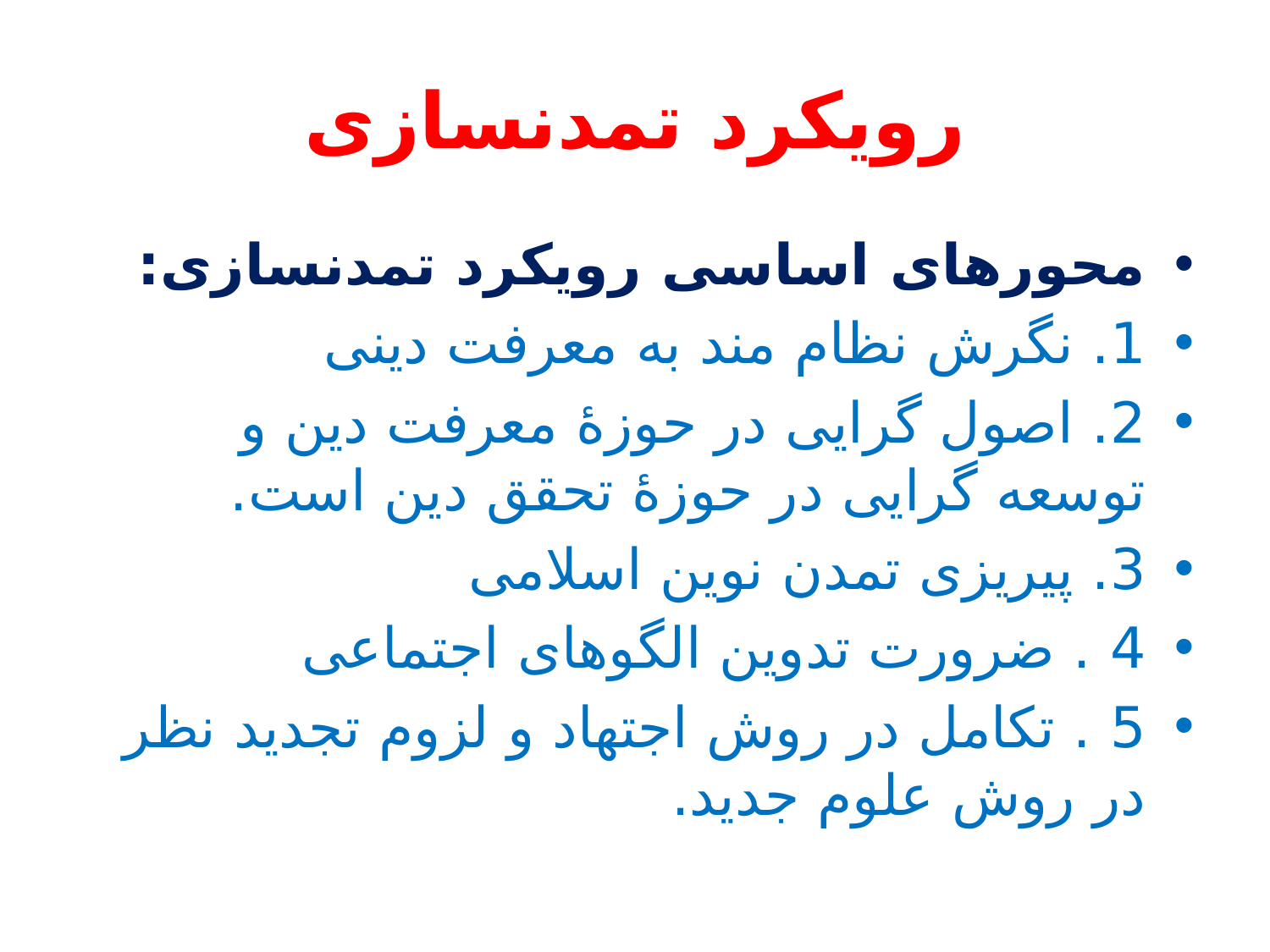

# رویکرد تمدن‏سازی
محورهای اساسی رویکرد تمدن‏سازی:
1. نگرش نظام مند به معرفت دینی
2. اصول گرایی در حوزۀ معرفت دین و توسعه گرایی در حوزۀ تحقق دین است.
3. پی‏ریزی تمدن نوین اسلامی
4 . ضرورت تدوین الگوهای اجتماعی
5 . تکامل در روش اجتهاد و لزوم تجدید نظر در روش علوم جدید.